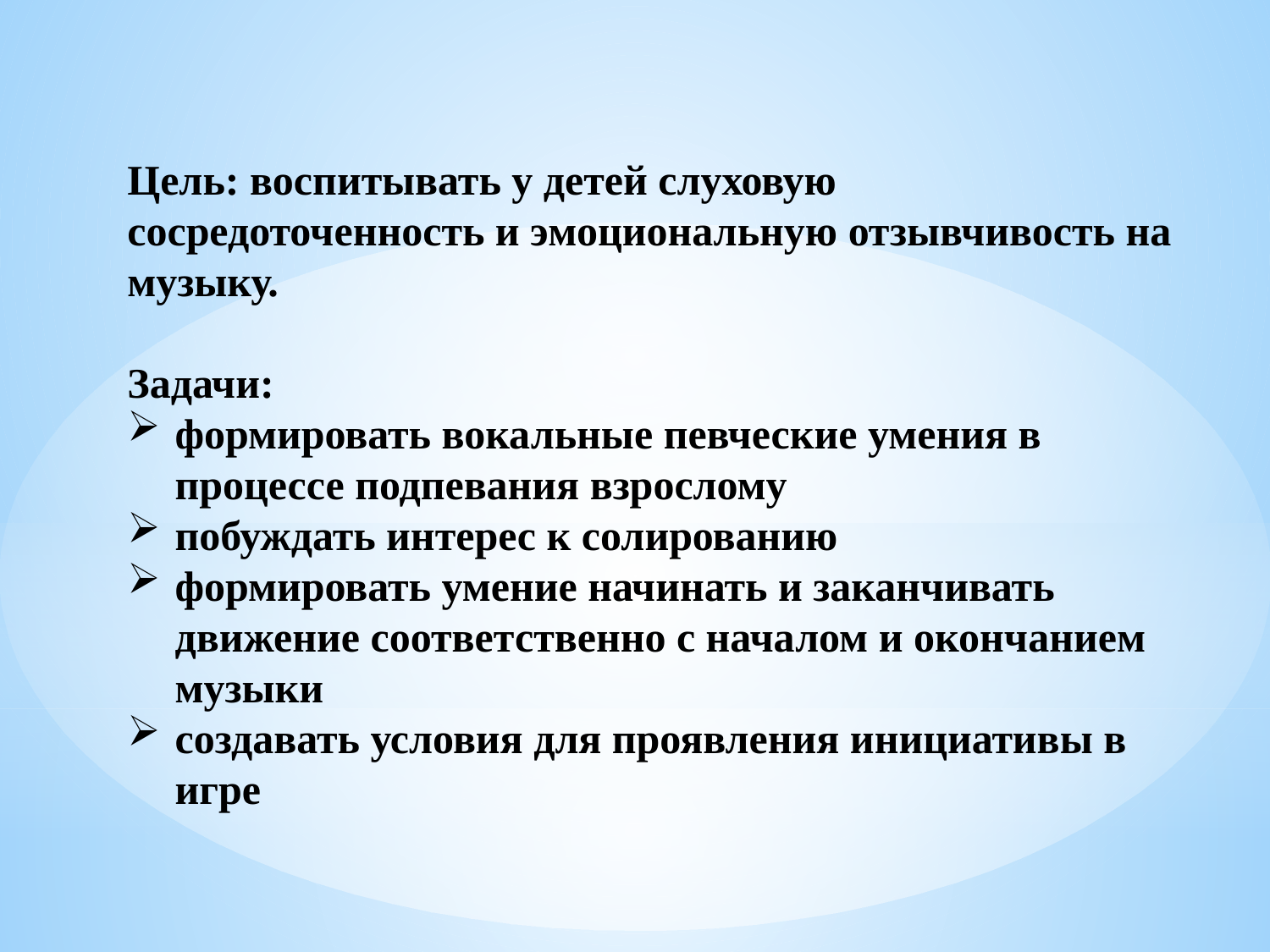

Цель: воспитывать у детей слуховую сосредоточенность и эмоциональную отзывчивость на музыку.

Задачи:
формировать вокальные певческие умения в процессе подпевания взрослому
побуждать интерес к солированию
формировать умение начинать и заканчивать движение соответственно с началом и окончанием музыки
создавать условия для проявления инициативы в игре